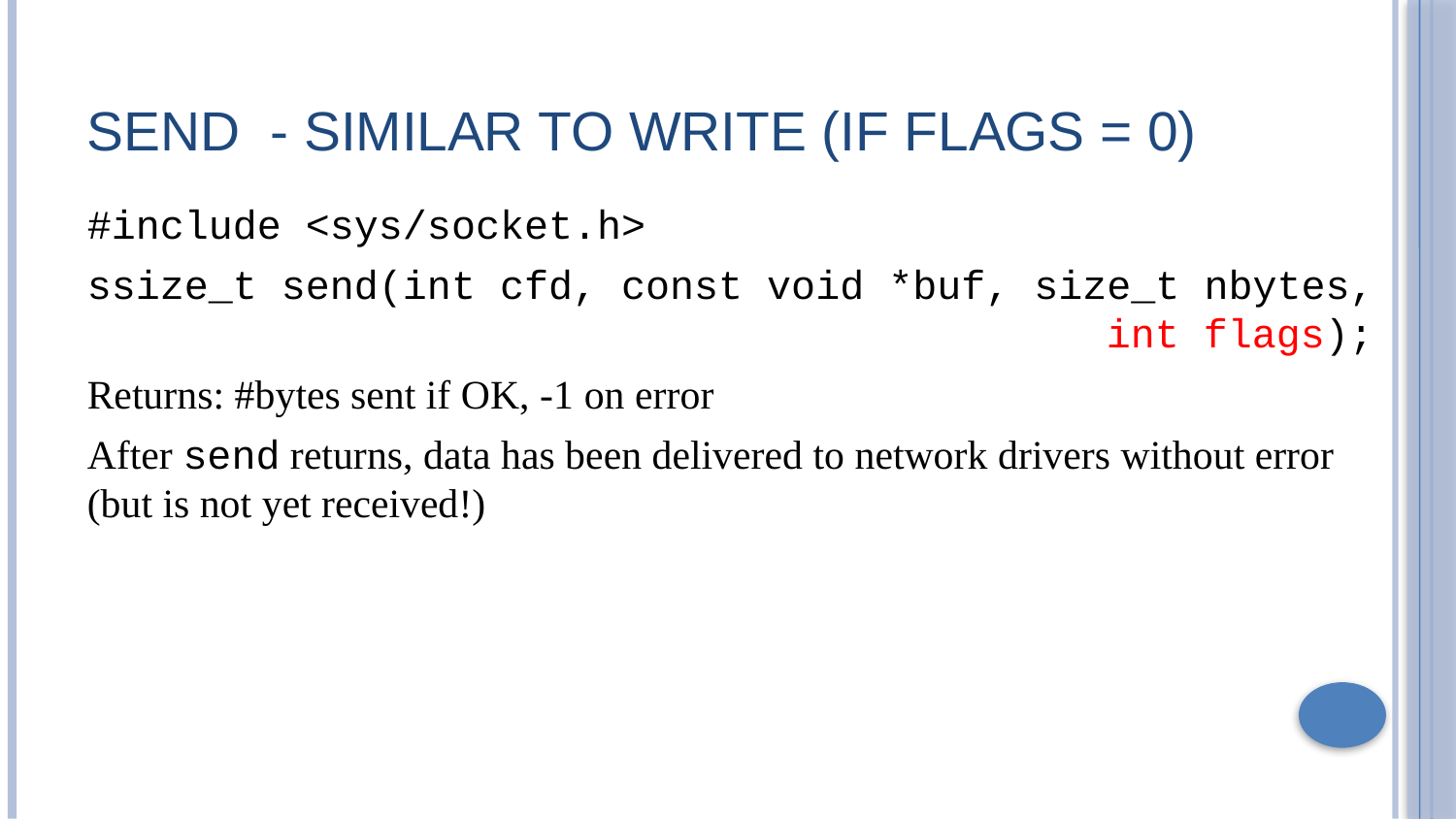

# Send  - Similar to write (if flags = 0)
#include <sys/socket.h>
ssize_t send(int cfd, const void *buf, size_t nbytes, 							int flags);
Returns: #bytes sent if OK, -1 on error
After send returns, data has been delivered to network drivers without error (but is not yet received!)